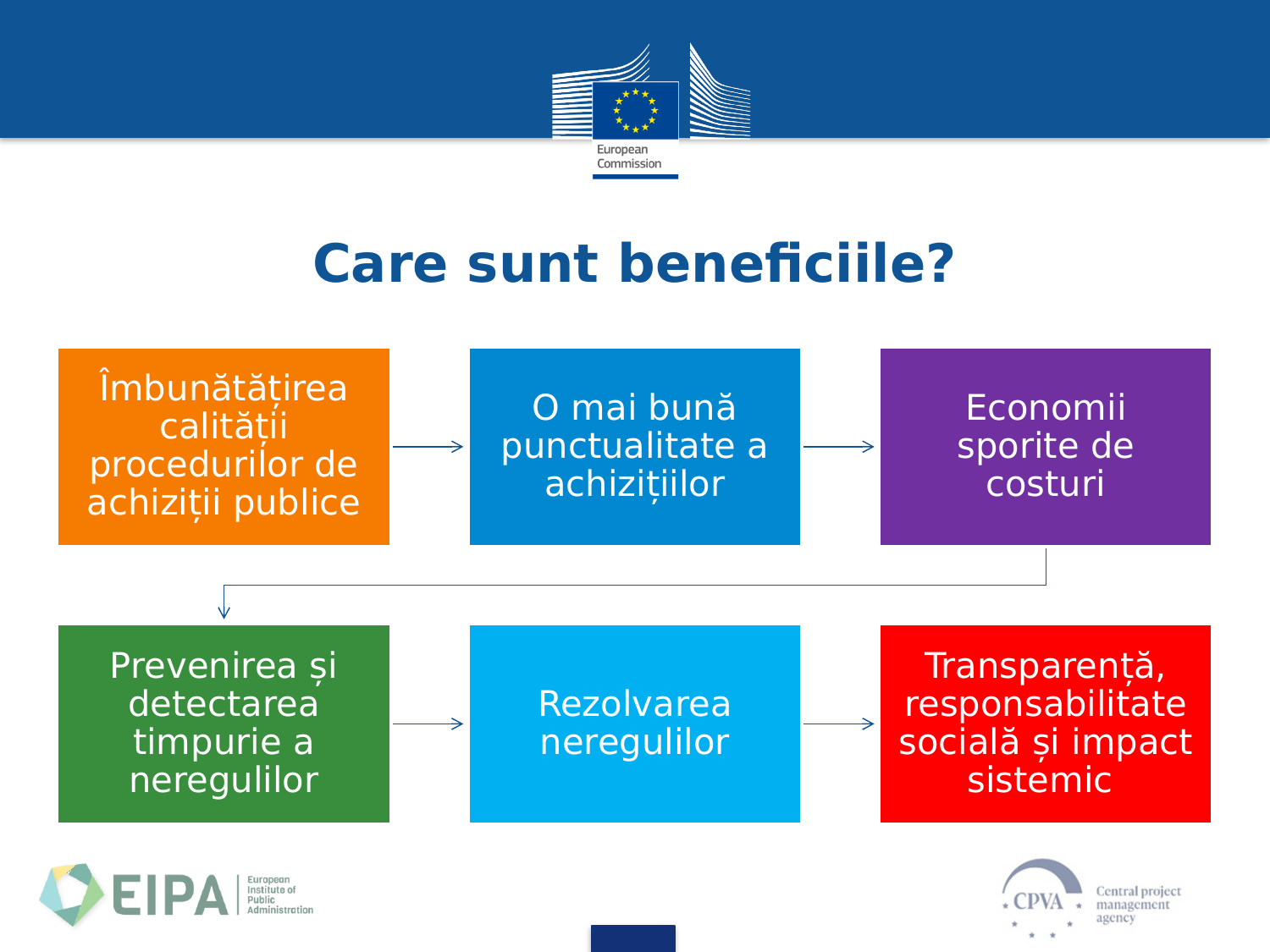

Care sunt beneficiile?

Îmbunătățirea calității procedurilor de achiziții publice

O mai bună punctualitate a achizițiilor

Economii sporite de costuri

Prevenirea și detectarea timpurie a neregulilor

Rezolvarea neregulilor
Transparență, responsabilitate socială și impact sistemic